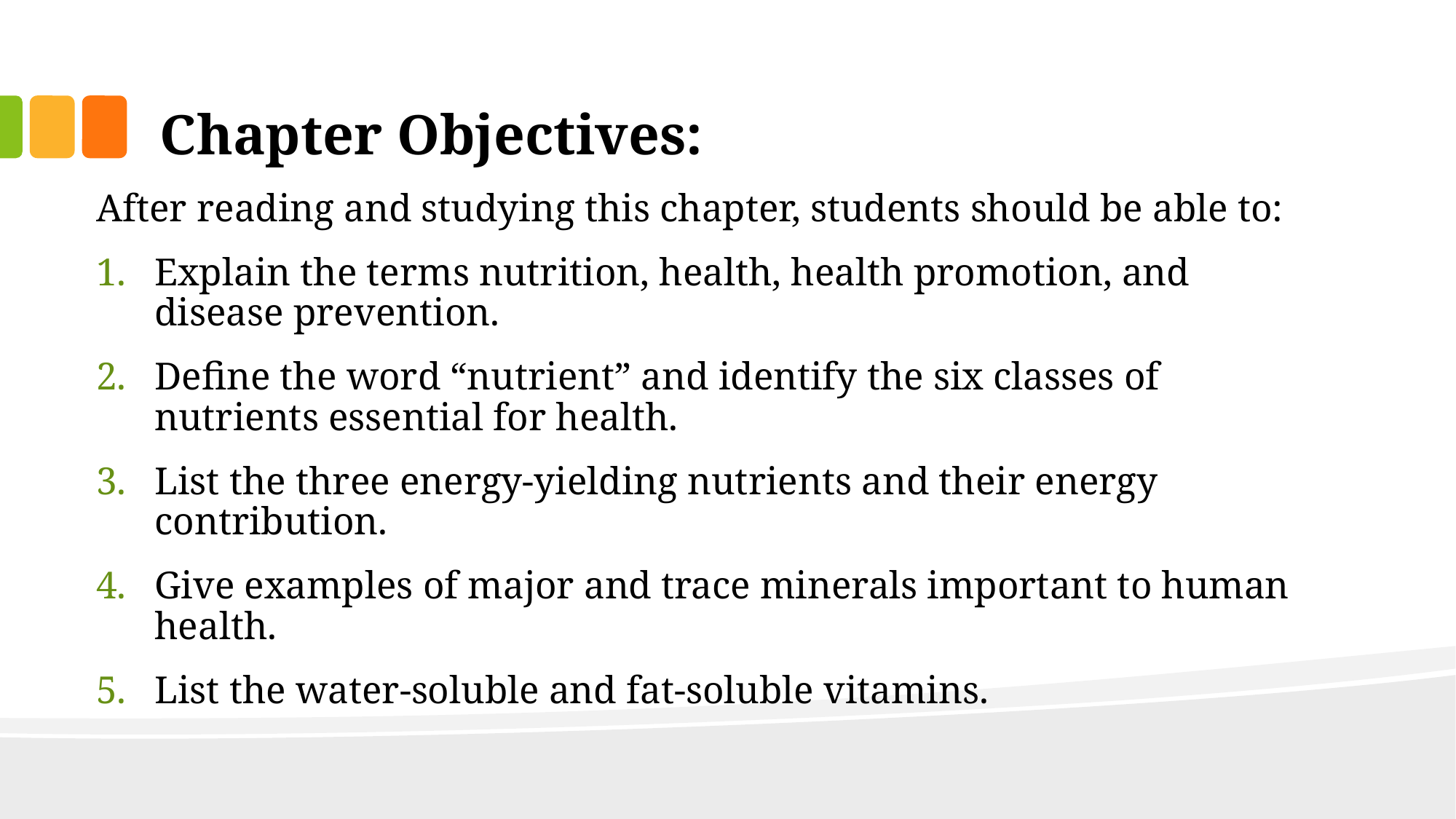

# Chapter Objectives:
After reading and studying this chapter, students should be able to:
Explain the terms nutrition, health, health promotion, and disease prevention.
Define the word “nutrient” and identify the six classes of nutrients essential for health.
List the three energy-yielding nutrients and their energy contribution.
Give examples of major and trace minerals important to human health.
List the water-soluble and fat-soluble vitamins.